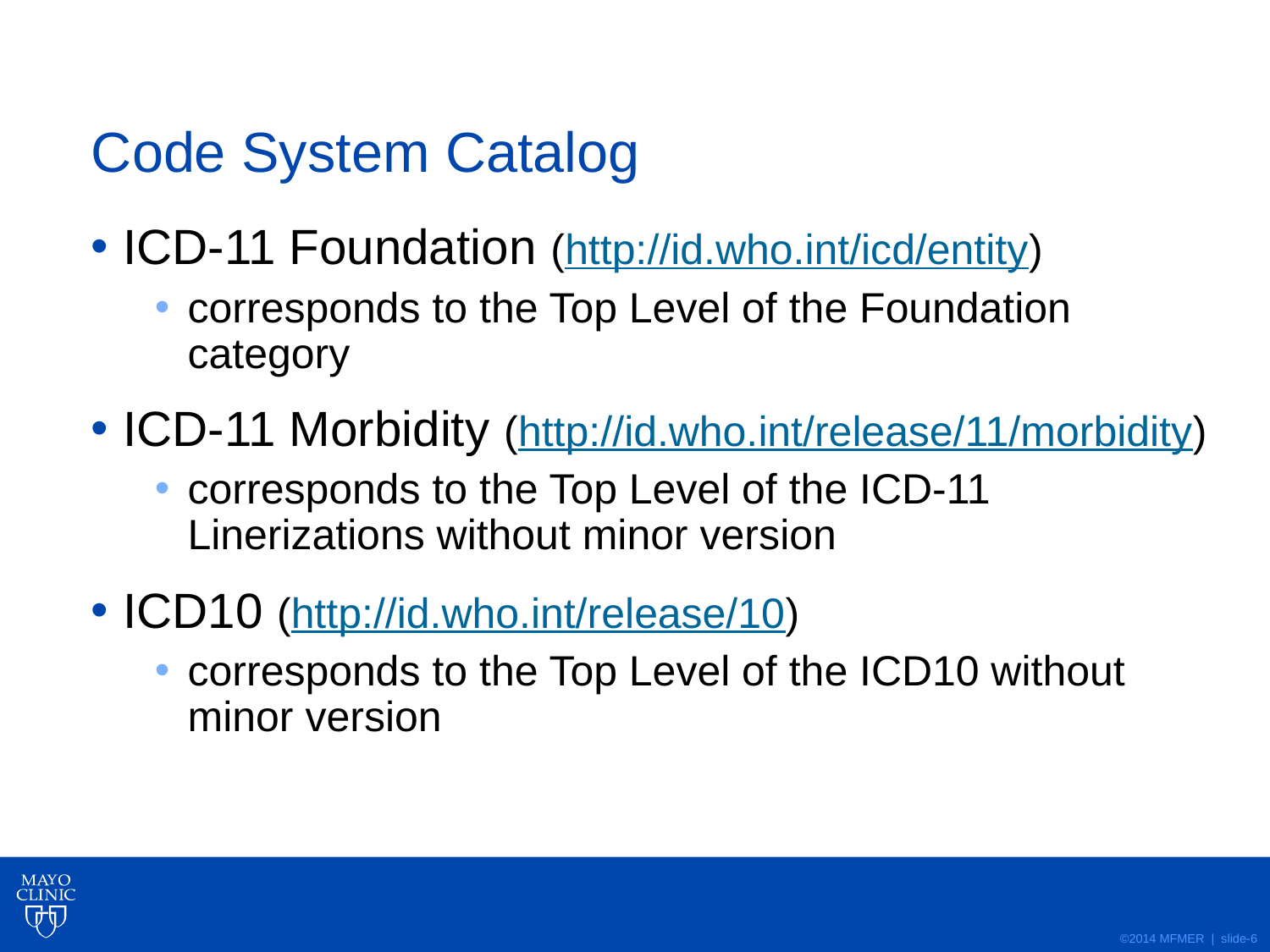

# Code System Catalog
ICD-11 Foundation (http://id.who.int/icd/entity)
corresponds to the Top Level of the Foundation category
ICD-11 Morbidity (http://id.who.int/release/11/morbidity)
corresponds to the Top Level of the ICD-11 Linerizations without minor version
ICD10 (http://id.who.int/release/10)
corresponds to the Top Level of the ICD10 without minor version